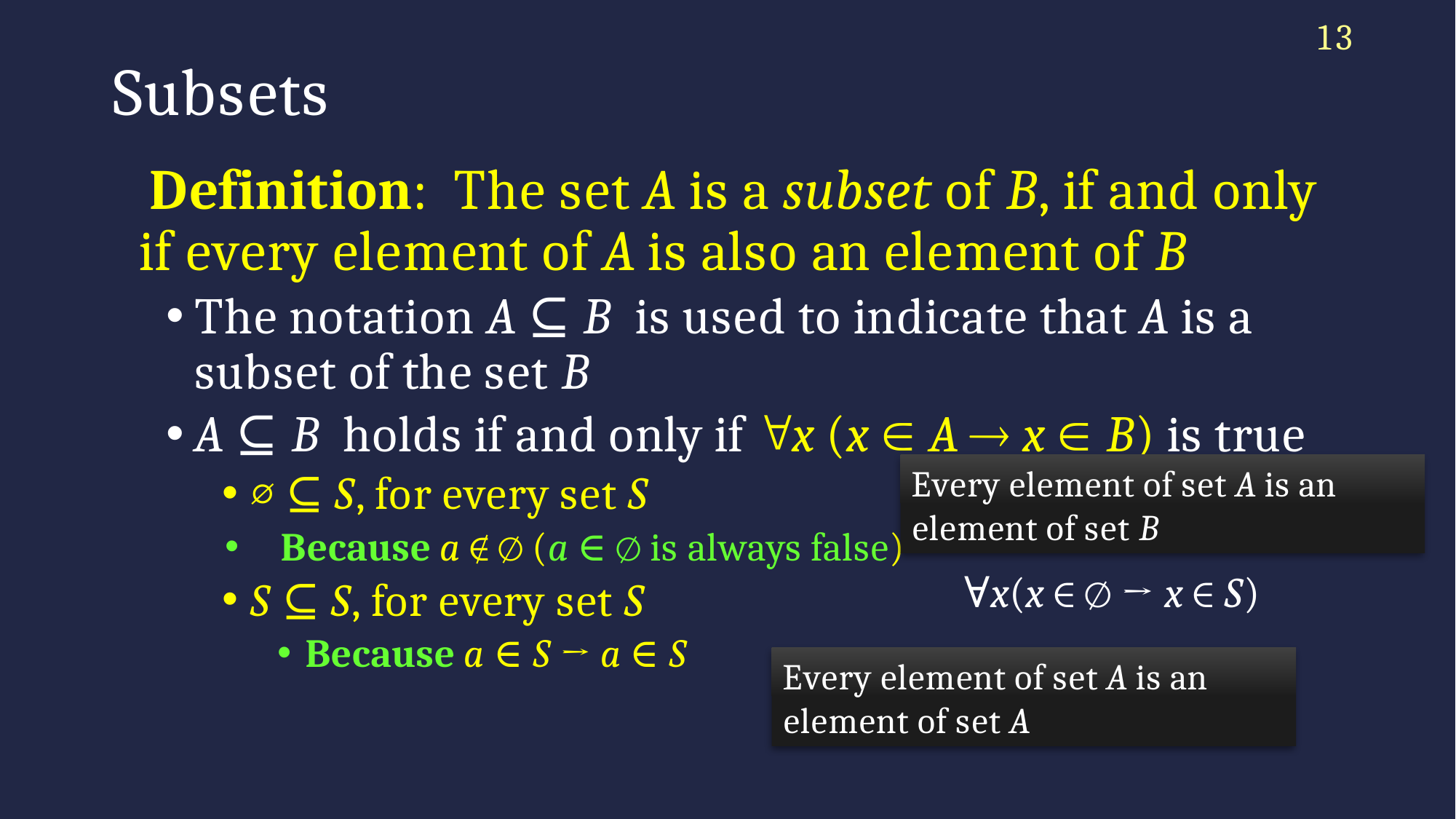

13
# Subsets
   Definition:  The set A is a subset of B, if and only if every element of A is also an element of B
The notation A ⊆ B  is used to indicate that A is a subset of the set B
A ⊆ B  holds if and only if ∀x (x ∈ A → x ∈ B) is true
∅ ⊆ S, for every set S
Because a ∉ ∅ (a ∈ ∅ is always false)
S ⊆ S, for every set S
Because a ∈ S → a ∈ S
Every element of set A is an element of set B
∀x(x ∈ ∅ → x ∈ S)
Every element of set A is an element of set A